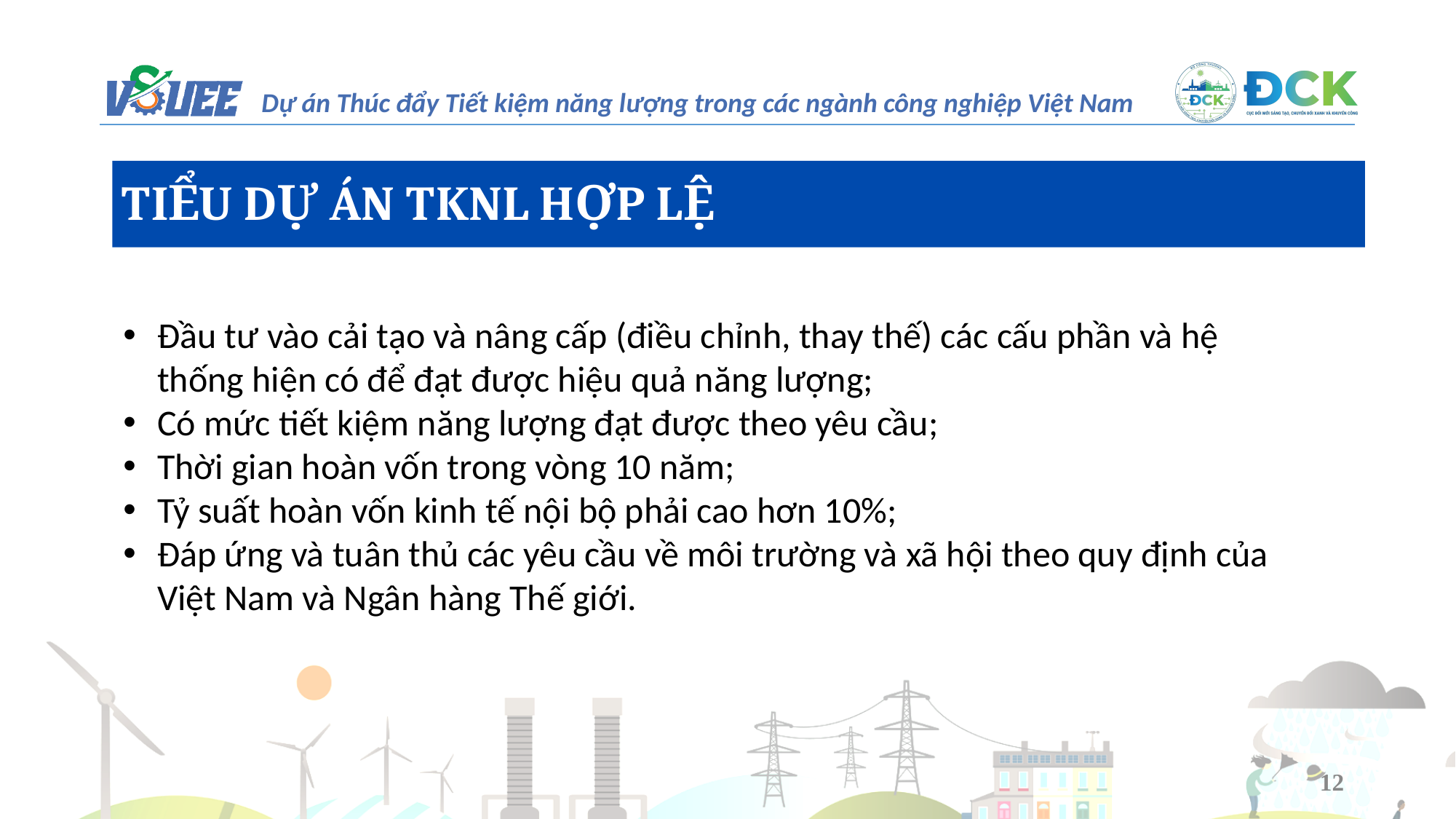

TIỂU DỰ ÁN TKNL HỢP LỆ
Đầu tư vào cải tạo và nâng cấp (điều chỉnh, thay thế) các cấu phần và hệ thống hiện có để đạt được hiệu quả năng lượng;
Có mức tiết kiệm năng lượng đạt được theo yêu cầu;
Thời gian hoàn vốn trong vòng 10 năm;
Tỷ suất hoàn vốn kinh tế nội bộ phải cao hơn 10%;
Đáp ứng và tuân thủ các yêu cầu về môi trường và xã hội theo quy định của Việt Nam và Ngân hàng Thế giới.
12